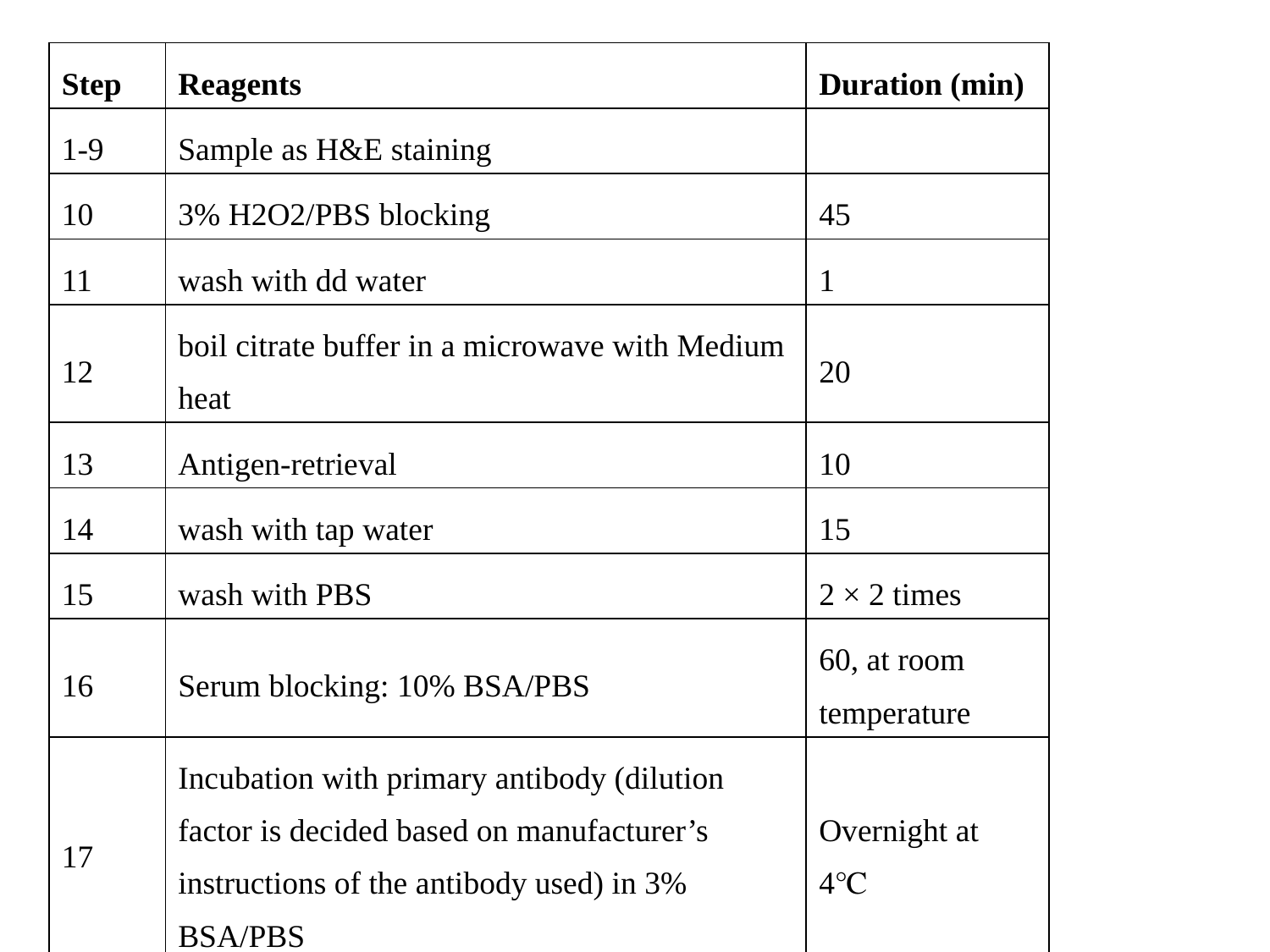

| Step | Reagents | Duration (min) |
| --- | --- | --- |
| 1-9 | Sample as H&E staining |  |
| 10 | 3% H2O2/PBS blocking | 45 |
| 11 | wash with dd water | 1 |
| 12 | boil citrate buffer in a microwave with Medium heat | 20 |
| 13 | Antigen-retrieval | 10 |
| 14 | wash with tap water | 15 |
| 15 | wash with PBS | 2 × 2 times |
| 16 | Serum blocking: 10% BSA/PBS | 60, at room temperature |
| 17 | Incubation with primary antibody (dilution factor is decided based on manufacturer’s instructions of the antibody used) in 3% BSA/PBS | Overnight at 4℃ |
| 18 | PBS-T/TBS-T | 3 × 3 times |
| 19 | Incubation with secondary antibody (dilution factor is decided based on manufacturer’s instructions of the antibody used) | 60, at room temperature |
| 20 | PBS-T/TBS-T | 3 × 3 times |
| 21 | DAB/dd water | 2-5 |
| 22 | wash with dd water | 2 × 2 times |
| 23 | Follow H&E staining procedures 10 to 13 and 15 to 17 |  |